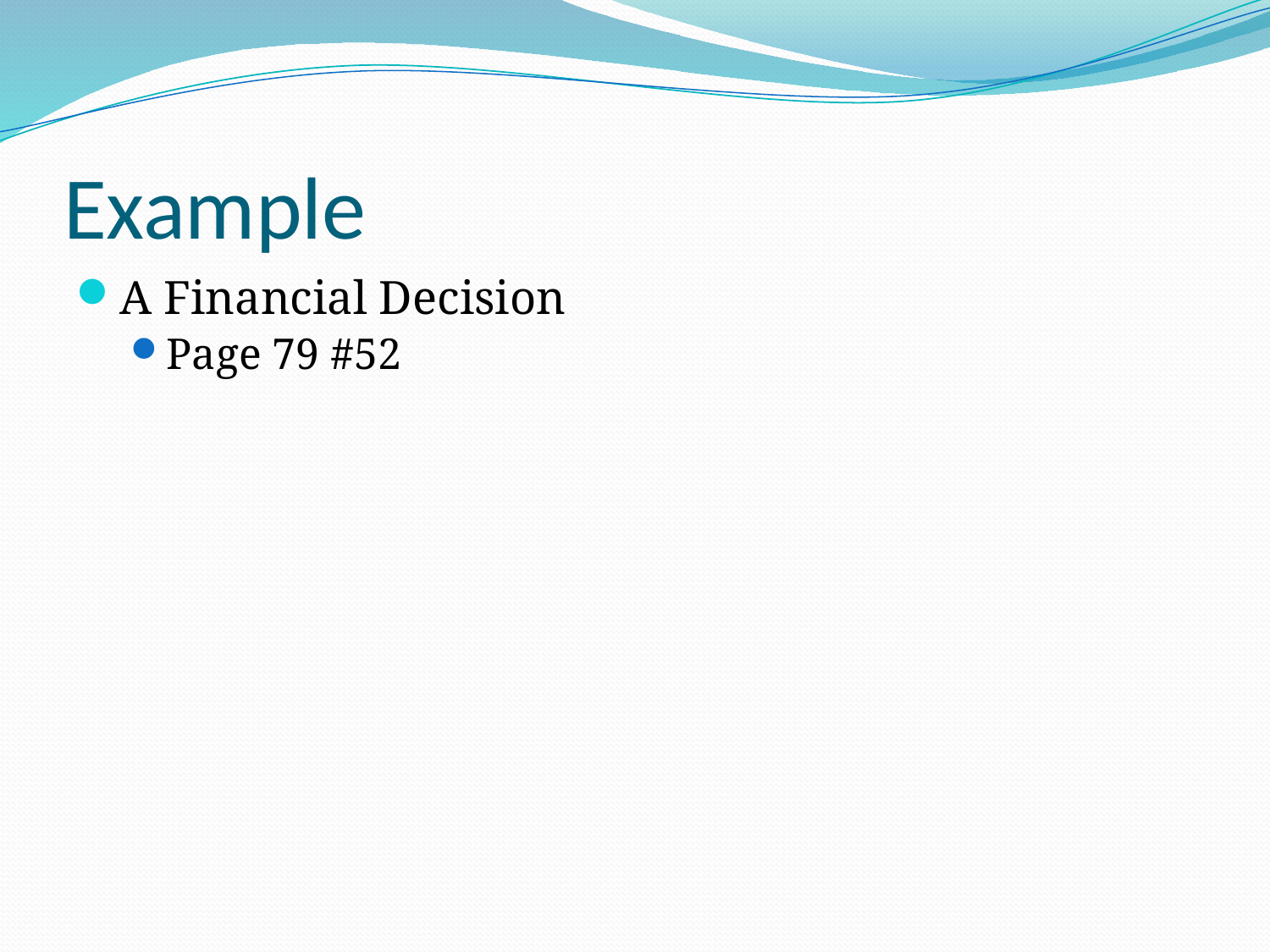

# Example
A Financial Decision
Page 79 #52